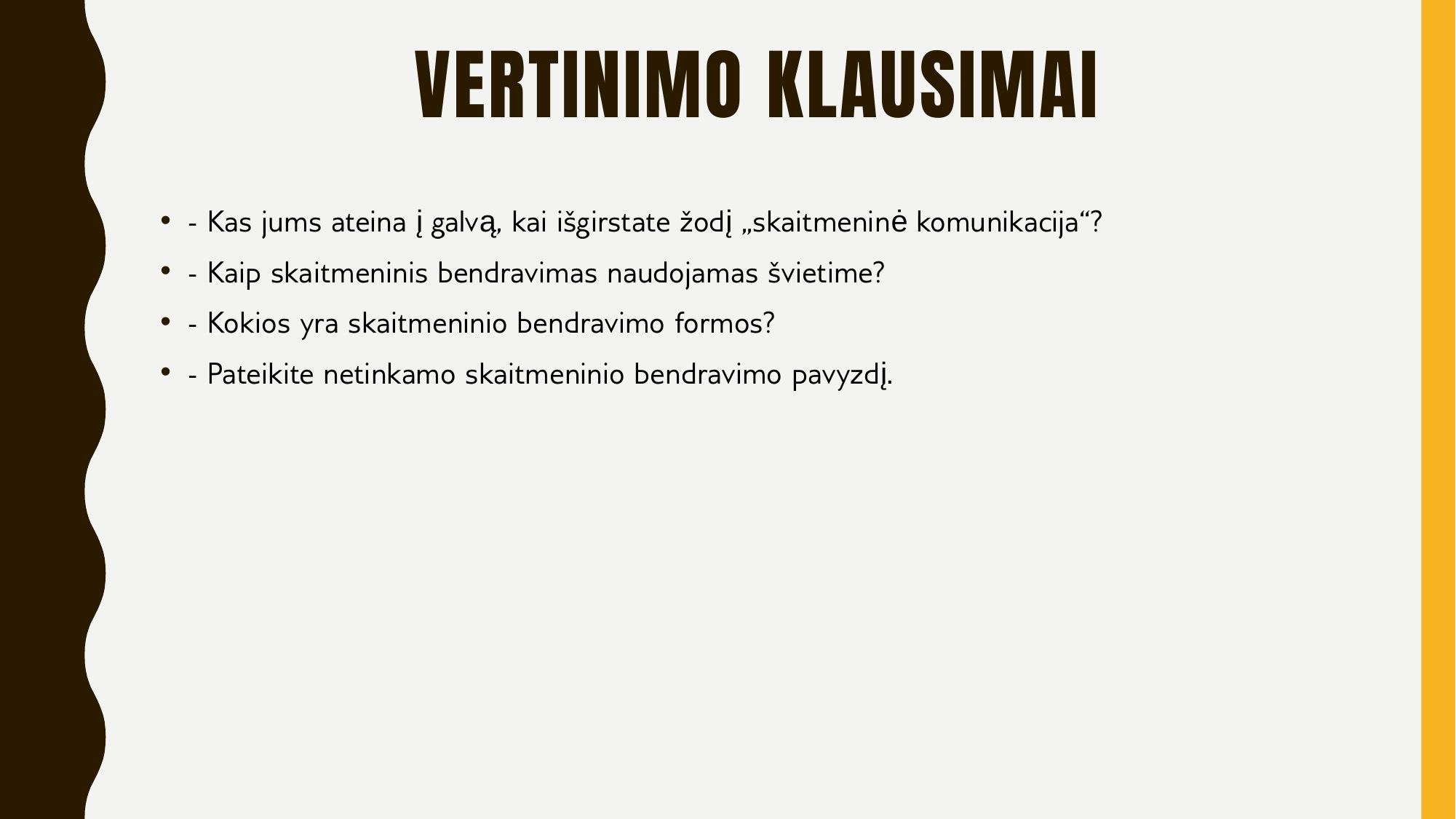

# VERTINIMO KLAUSIMAI
- Kas jums ateina į galvą, kai išgirstate žodį „skaitmeninė komunikacija“?
- Kaip skaitmeninis bendravimas naudojamas švietime?
- Kokios yra skaitmeninio bendravimo formos?
- Pateikite netinkamo skaitmeninio bendravimo pavyzdį.